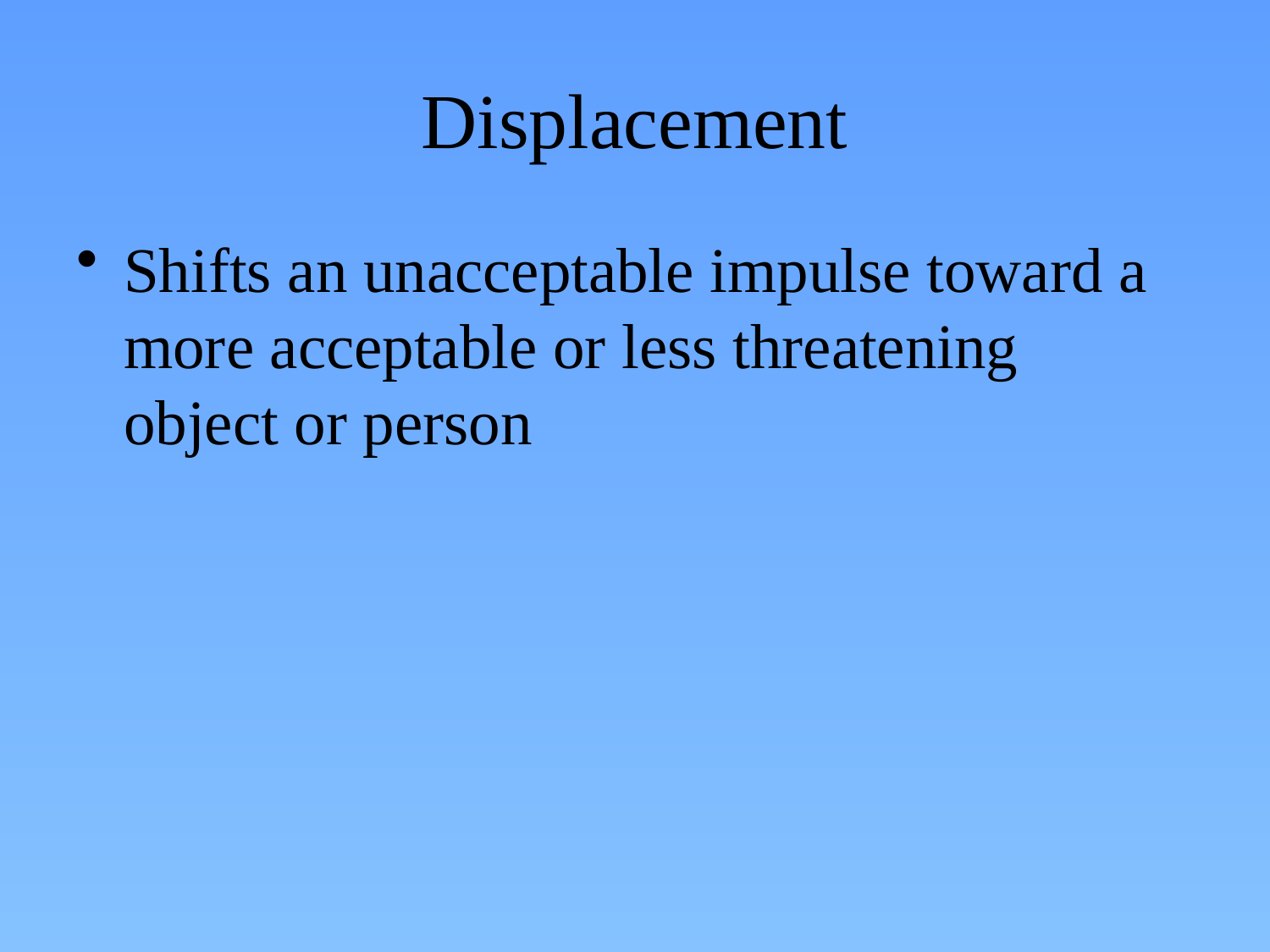

# Displacement
Shifts an unacceptable impulse toward a more acceptable or less threatening object or person